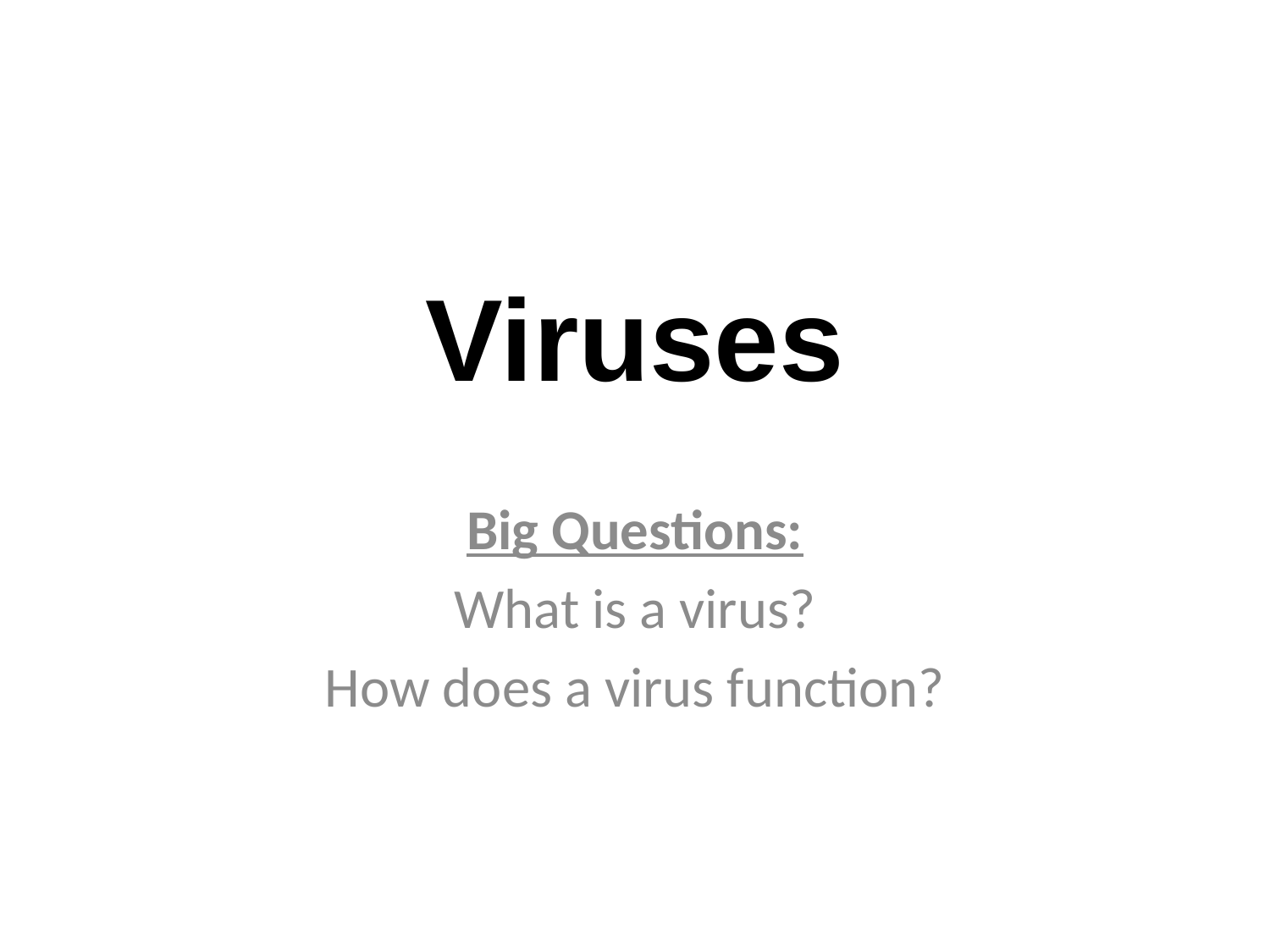

# Viruses
Big Questions:
What is a virus?
How does a virus function?